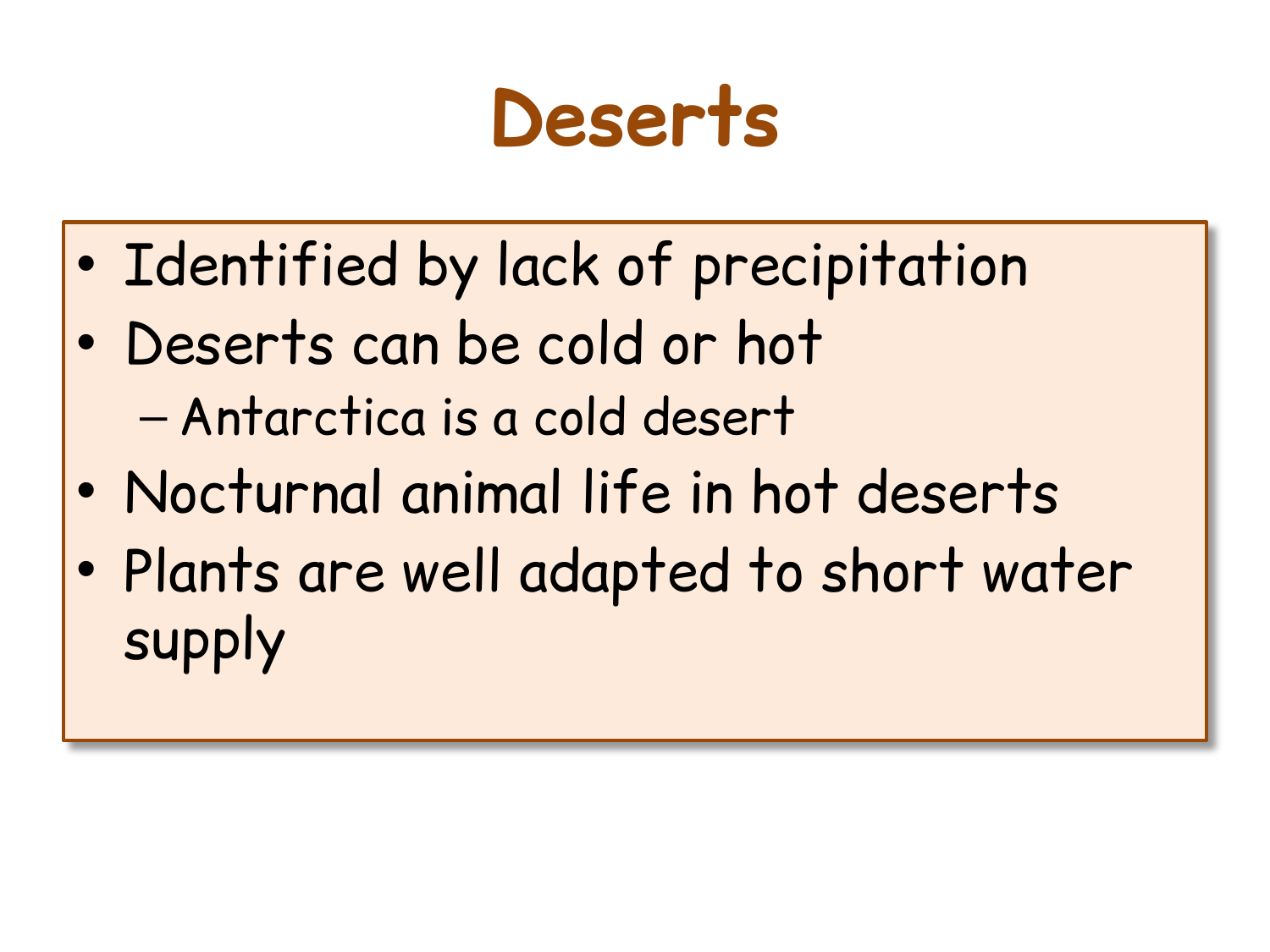

# Deserts
Identified by lack of precipitation
Deserts can be cold or hot
Antarctica is a cold desert
Nocturnal animal life in hot deserts
Plants are well adapted to short water supply